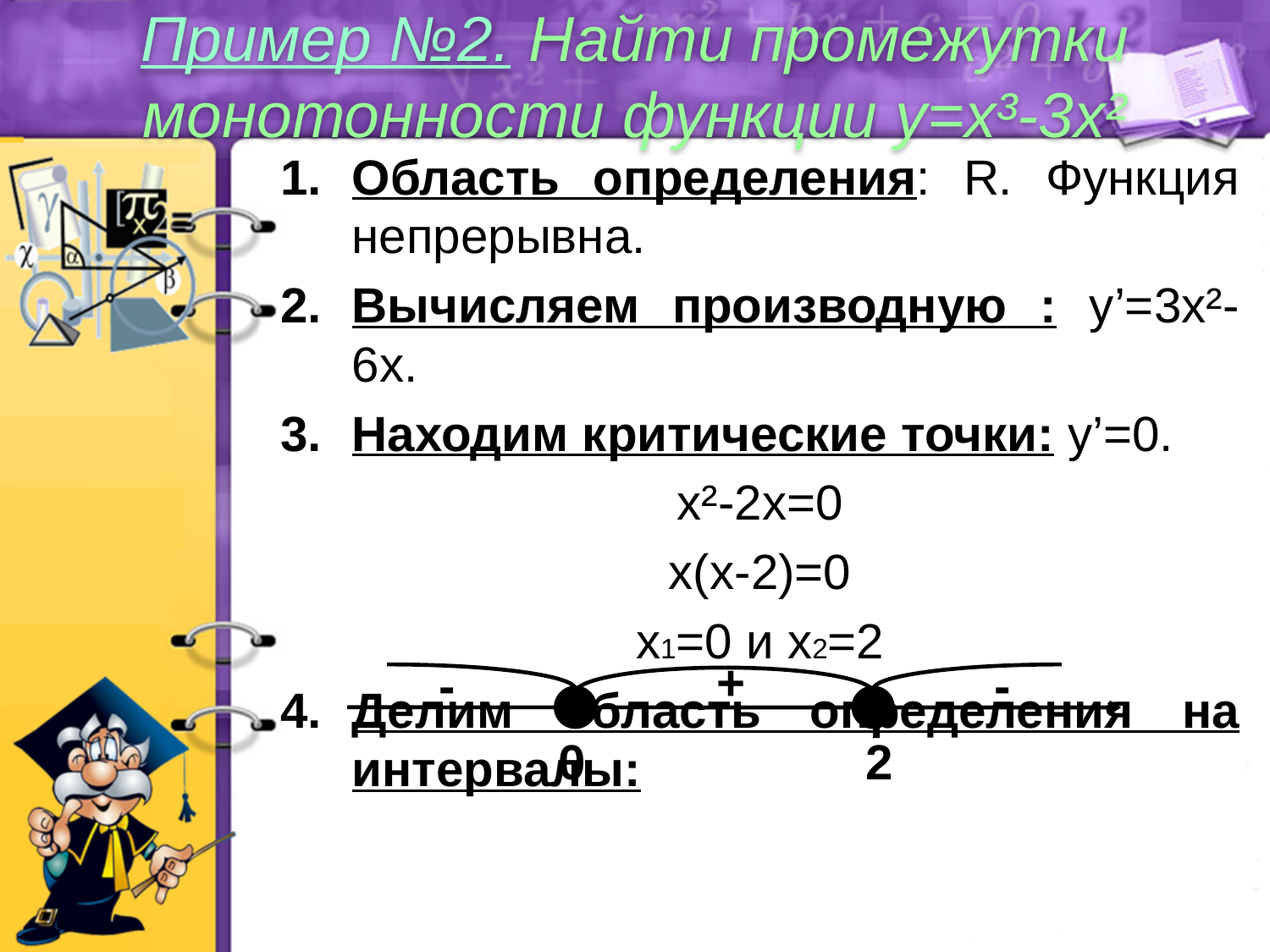

Пример №2. Найти промежутки монотонности функции y=x³-3x²
Область определения: R. Функция непрерывна.
Вычисляем производную : y’=3x²-6x.
Находим критические точки: y’=0.
x²-2x=0
x(x-2)=0
x1=0 и x2=2
Делим область определения на интервалы:

Функция возрастает при xϵ(-∞;0]υ[2;+∞),  функция убывает при xϵ[0;2].
+
-
-

0
2